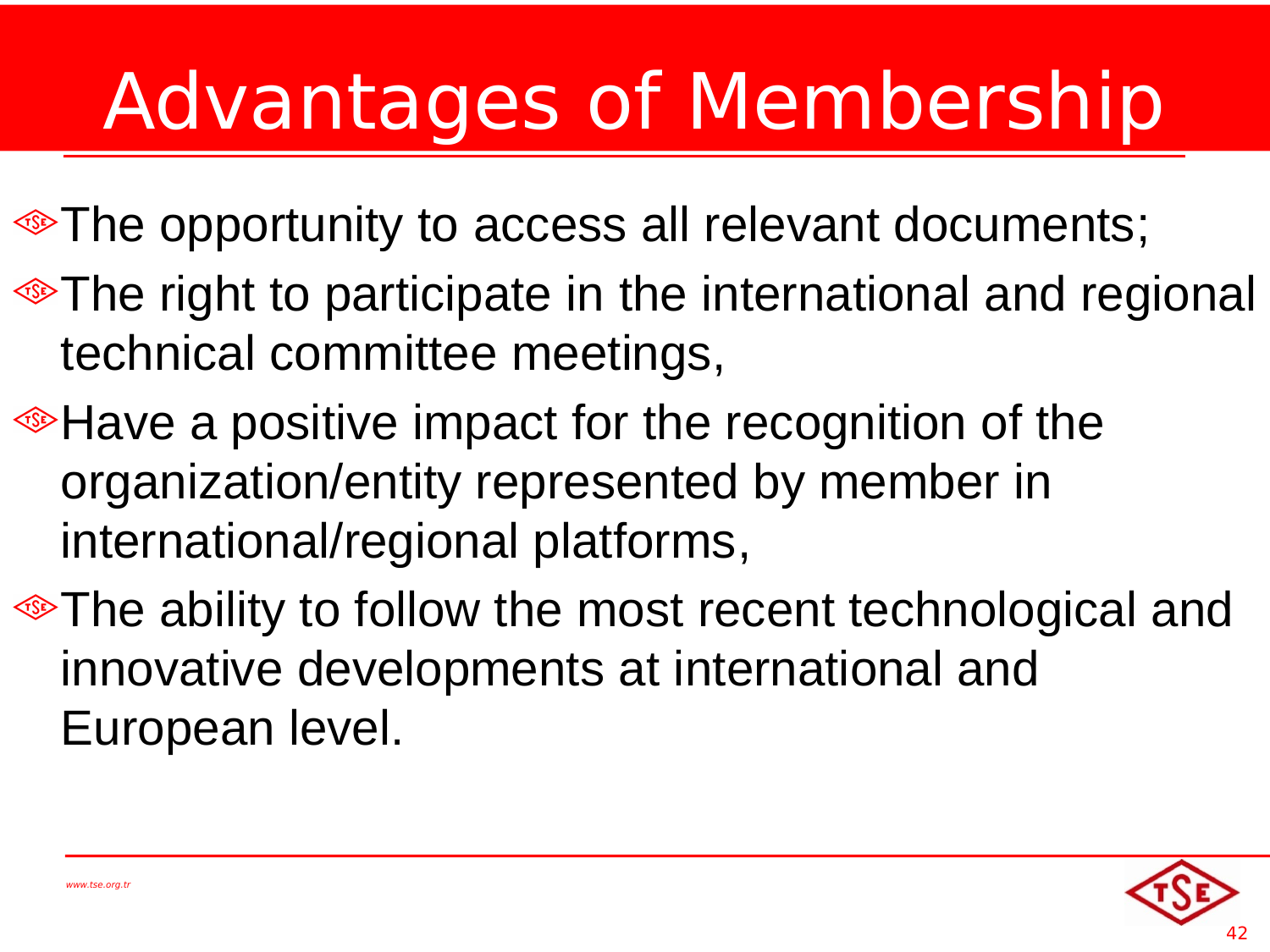

# Advantages of Membership
The opportunity to access all relevant documents;
The right to participate in the international and regional technical committee meetings,
Have a positive impact for the recognition of the organization/entity represented by member in international/regional platforms,
The ability to follow the most recent technological and innovative developments at international and European level.

www.tse.org.tr
42